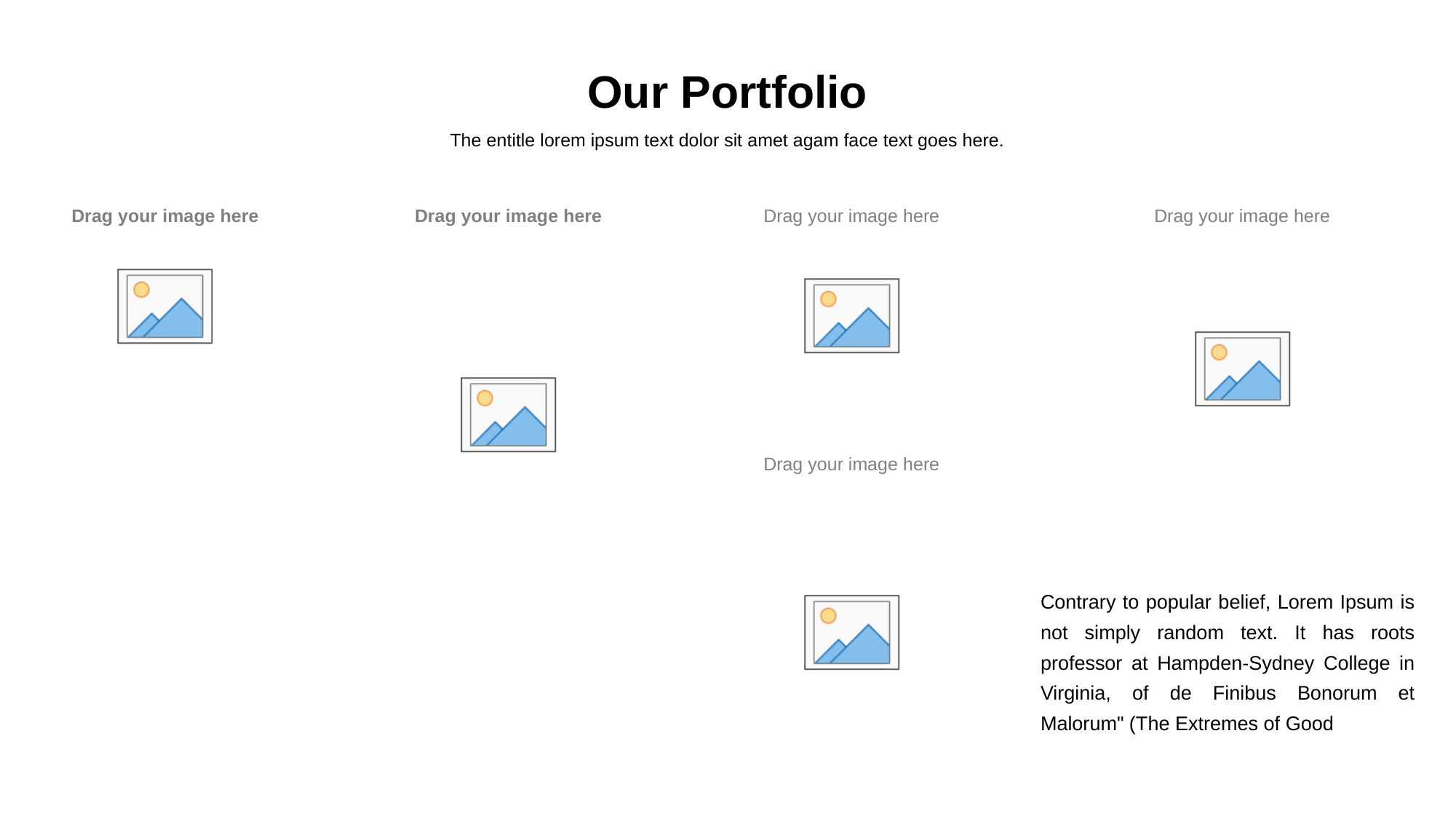

Our Portfolio
The entitle lorem ipsum text dolor sit amet agam face text goes here.

Contrary to popular belief, Lorem Ipsum is not simply random text. It has roots professor at Hampden-Sydney College in Virginia, of de Finibus Bonorum et Malorum" (The Extremes of Good